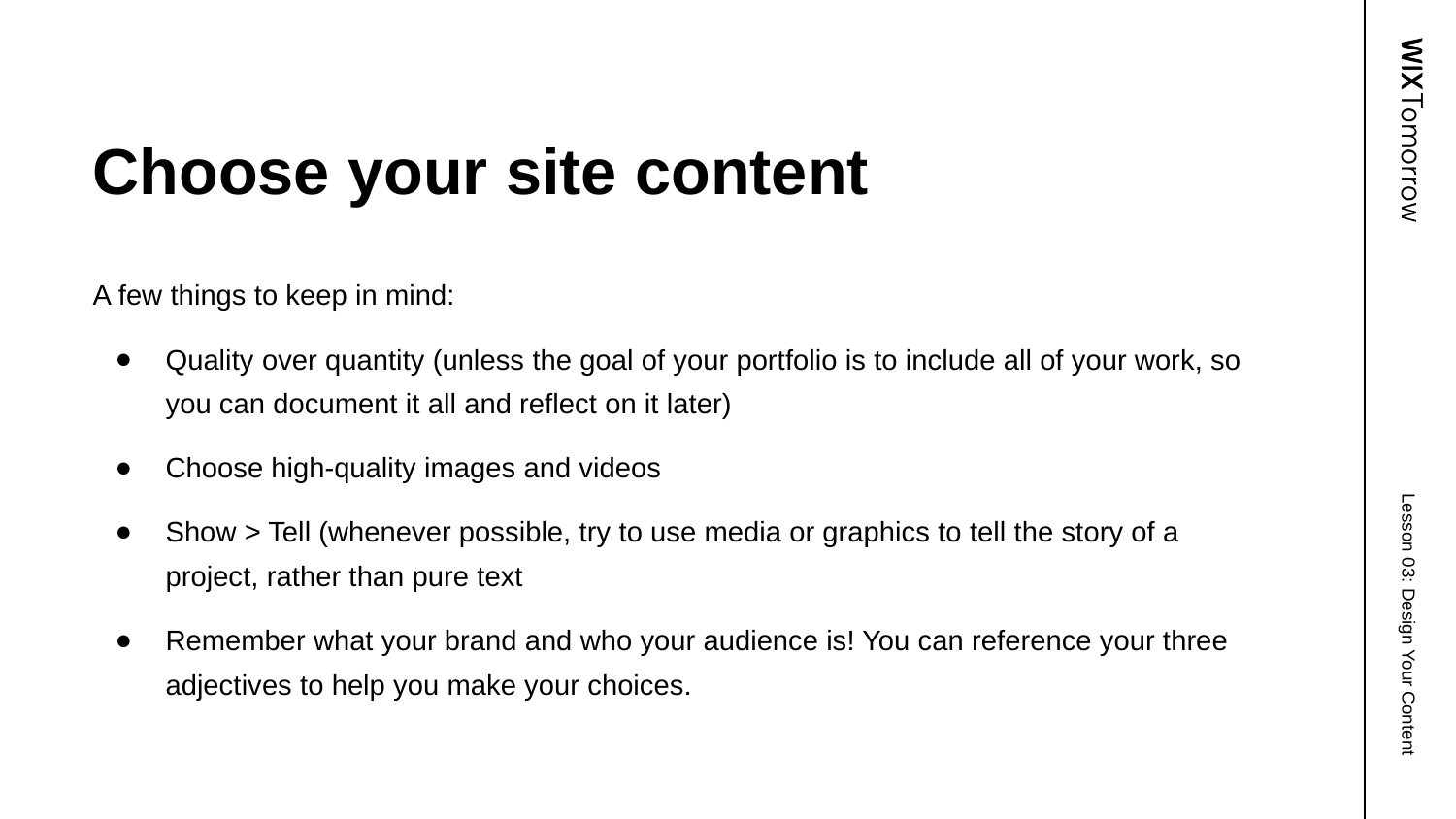

# Choose your site content
A few things to keep in mind:
Quality over quantity (unless the goal of your portfolio is to include all of your work, so you can document it all and reflect on it later)
Choose high-quality images and videos
Show > Tell (whenever possible, try to use media or graphics to tell the story of a project, rather than pure text
Remember what your brand and who your audience is! You can reference your three adjectives to help you make your choices.